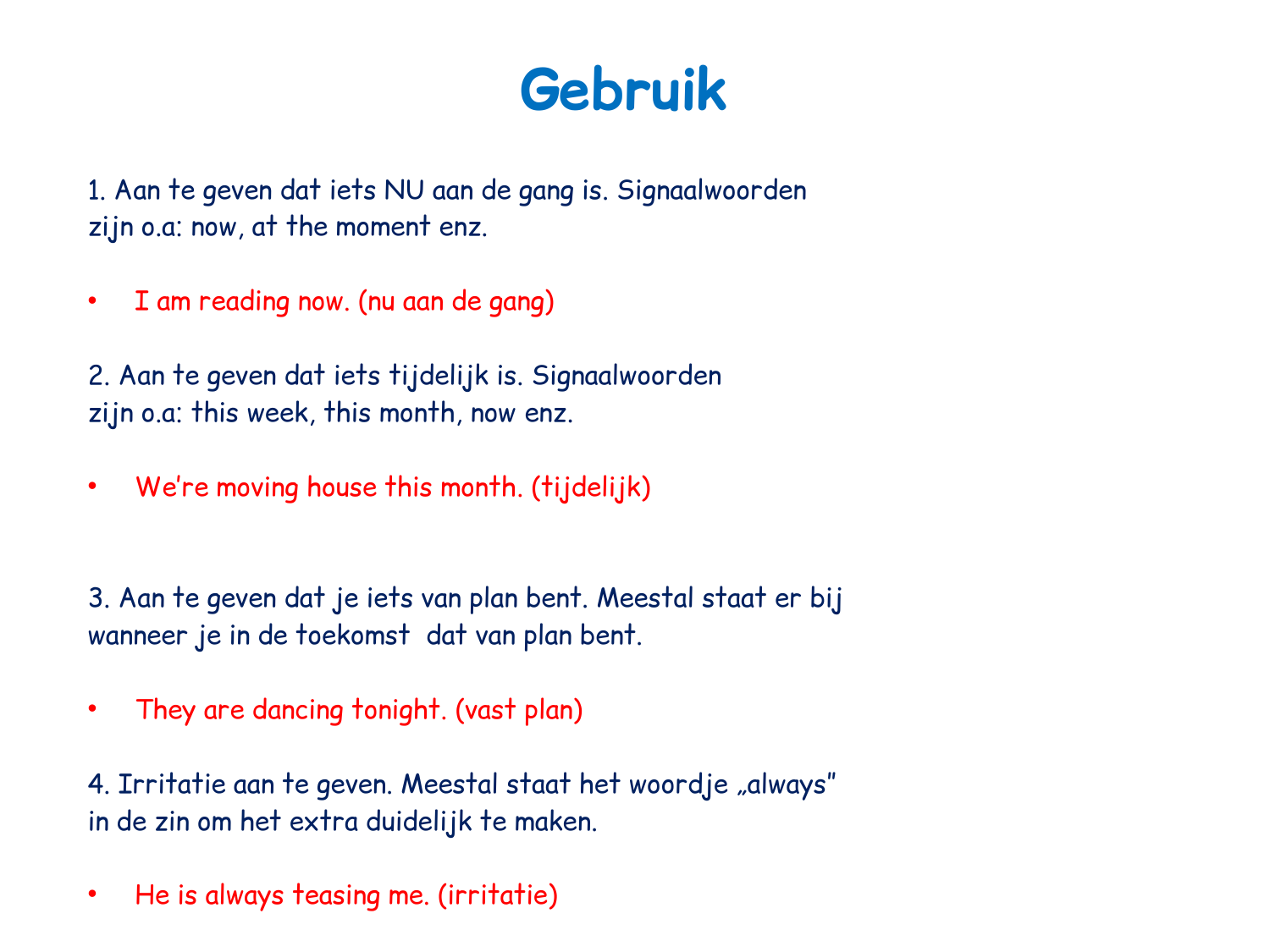

# Gebruik
1. Aan te geven dat iets NU aan de gang is. Signaalwoorden
zijn o.a: now, at the moment enz.

I am reading now. (nu aan de gang)

2. Aan te geven dat iets tijdelijk is. Signaalwoorden
zijn o.a: this week, this month, now enz.

We’re moving house this month. (tijdelijk)

3. Aan te geven dat je iets van plan bent. Meestal staat er bij
wanneer je in de toekomst  dat van plan bent.

They are dancing tonight. (vast plan)

4. Irritatie aan te geven. Meestal staat het woordje „always”
in de zin om het extra duidelijk te maken.

He is always teasing me. (irritatie)